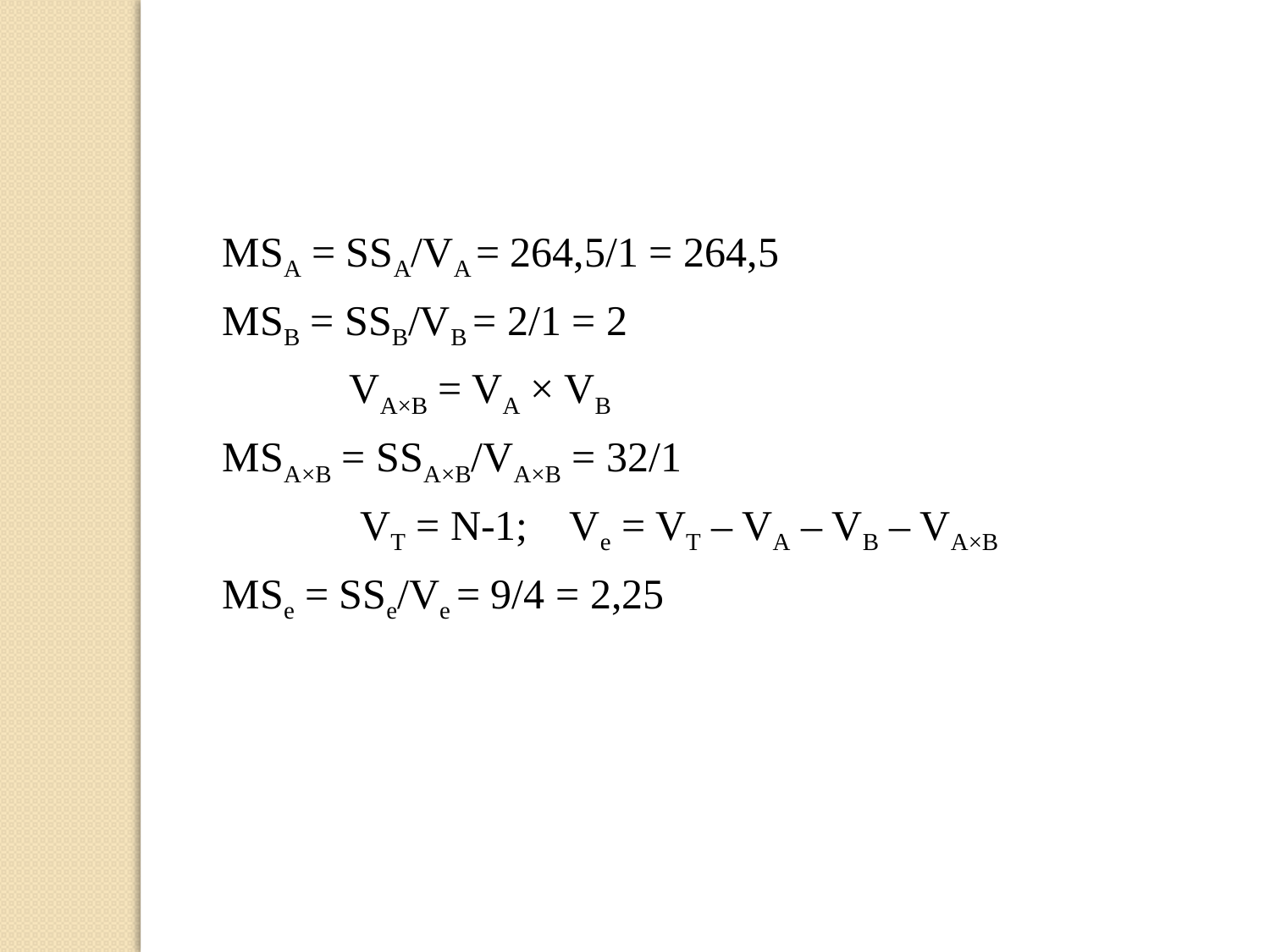

MSA = SSA/VA = 264,5/1 = 264,5
MSB = SSB/VB = 2/1 = 2
            VA×B = VA × VB
MSA×B = SSA×B/VA×B = 32/1
             VT = N-1;    Ve = VT – VA – VB – VA×B
MSe = SSe/Ve = 9/4 = 2,25